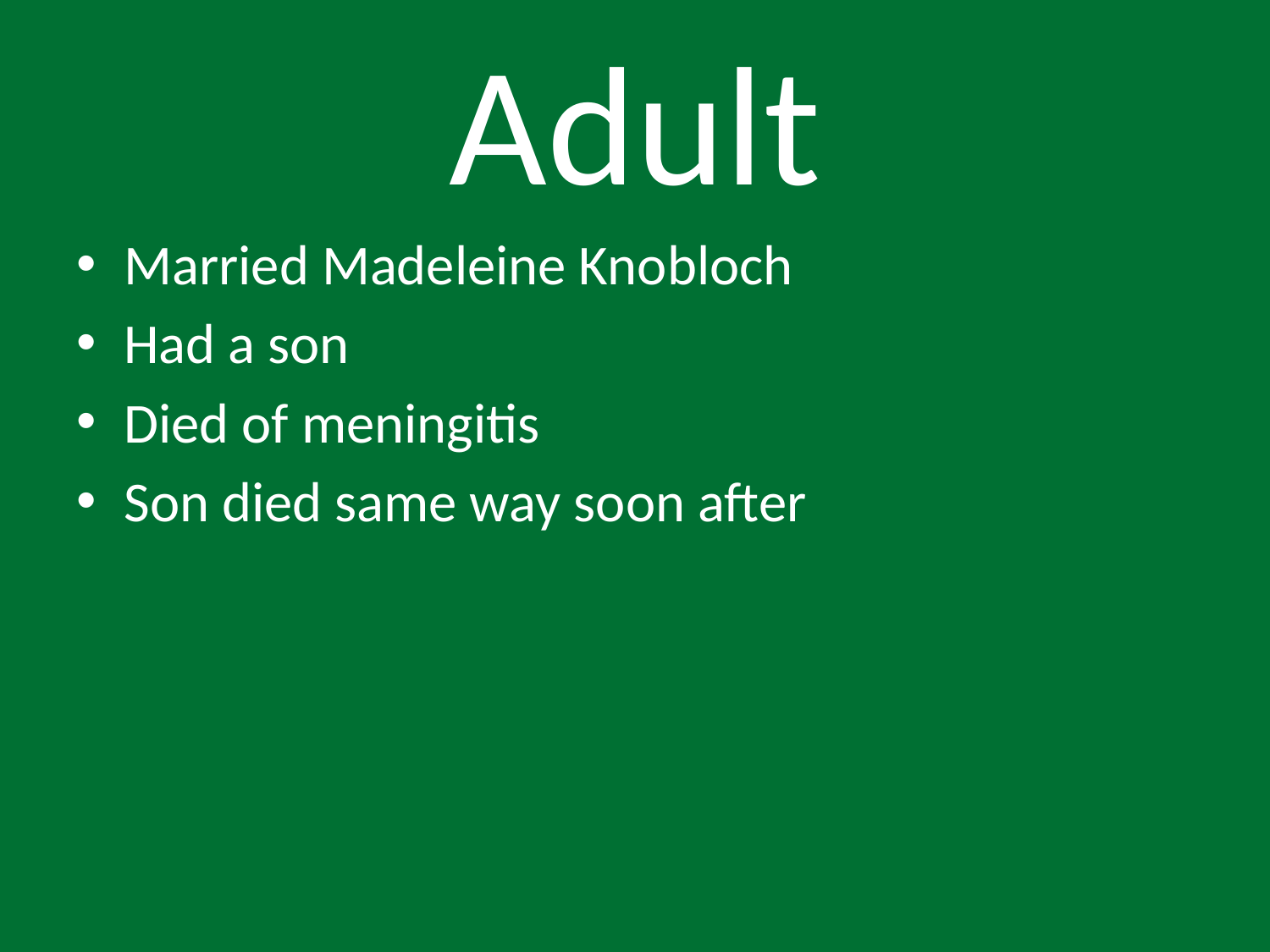

# Adult
Married Madeleine Knobloch
Had a son
Died of meningitis
Son died same way soon after